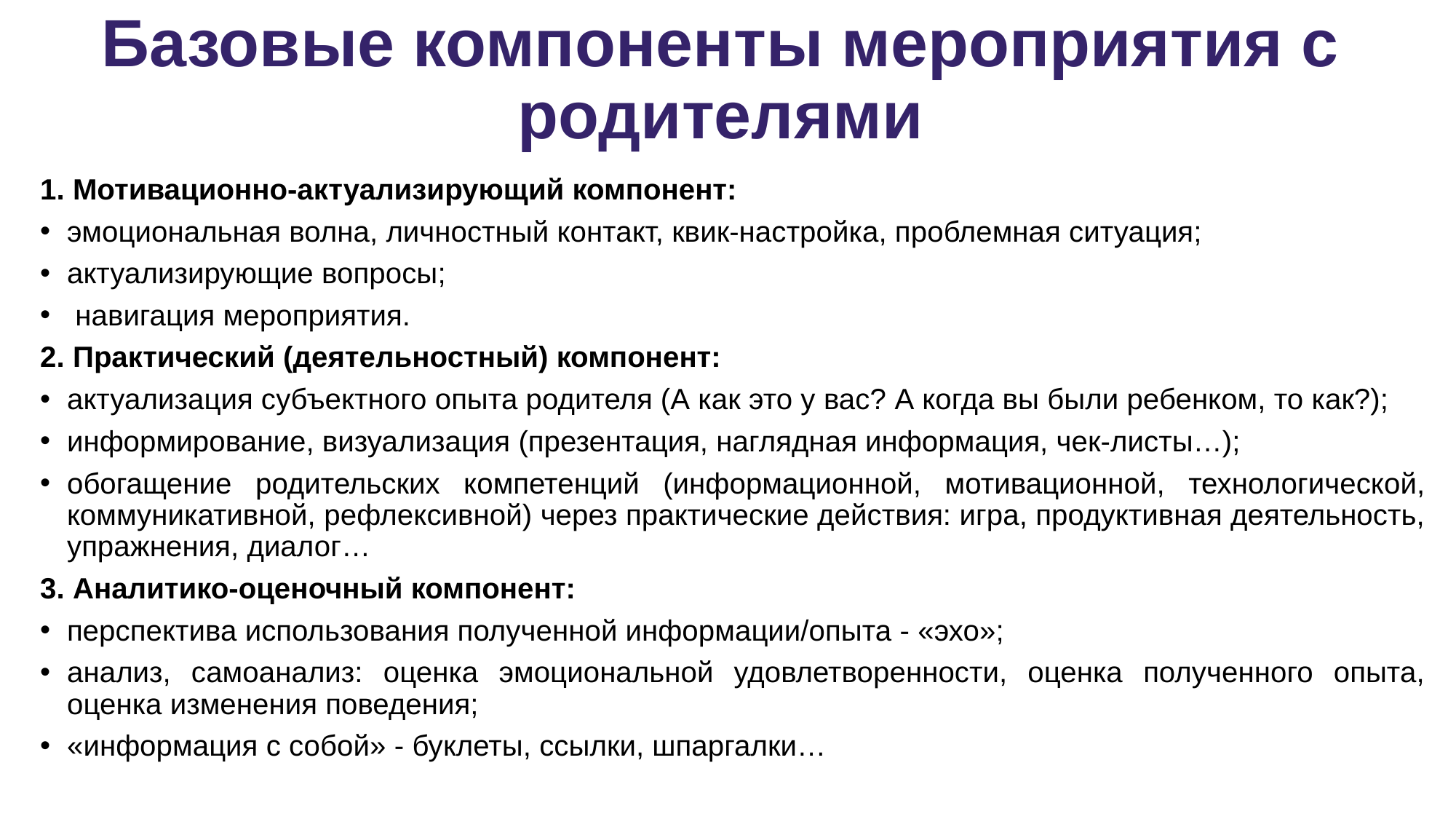

# Базовые компоненты мероприятия с родителями
1. Мотивационно-актуализирующий компонент:
эмоциональная волна, личностный контакт, квик-настройка, проблемная ситуация;
актуализирующие вопросы;
 навигация мероприятия.
2. Практический (деятельностный) компонент:
актуализация субъектного опыта родителя (А как это у вас? А когда вы были ребенком, то как?);
информирование, визуализация (презентация, наглядная информация, чек-листы…);
обогащение родительских компетенций (информационной, мотивационной, технологической, коммуникативной, рефлексивной) через практические действия: игра, продуктивная деятельность, упражнения, диалог…
3. Аналитико-оценочный компонент:
перспектива использования полученной информации/опыта - «эхо»;
анализ, самоанализ: оценка эмоциональной удовлетворенности, оценка полученного опыта, оценка изменения поведения;
«информация с собой» - буклеты, ссылки, шпаргалки…